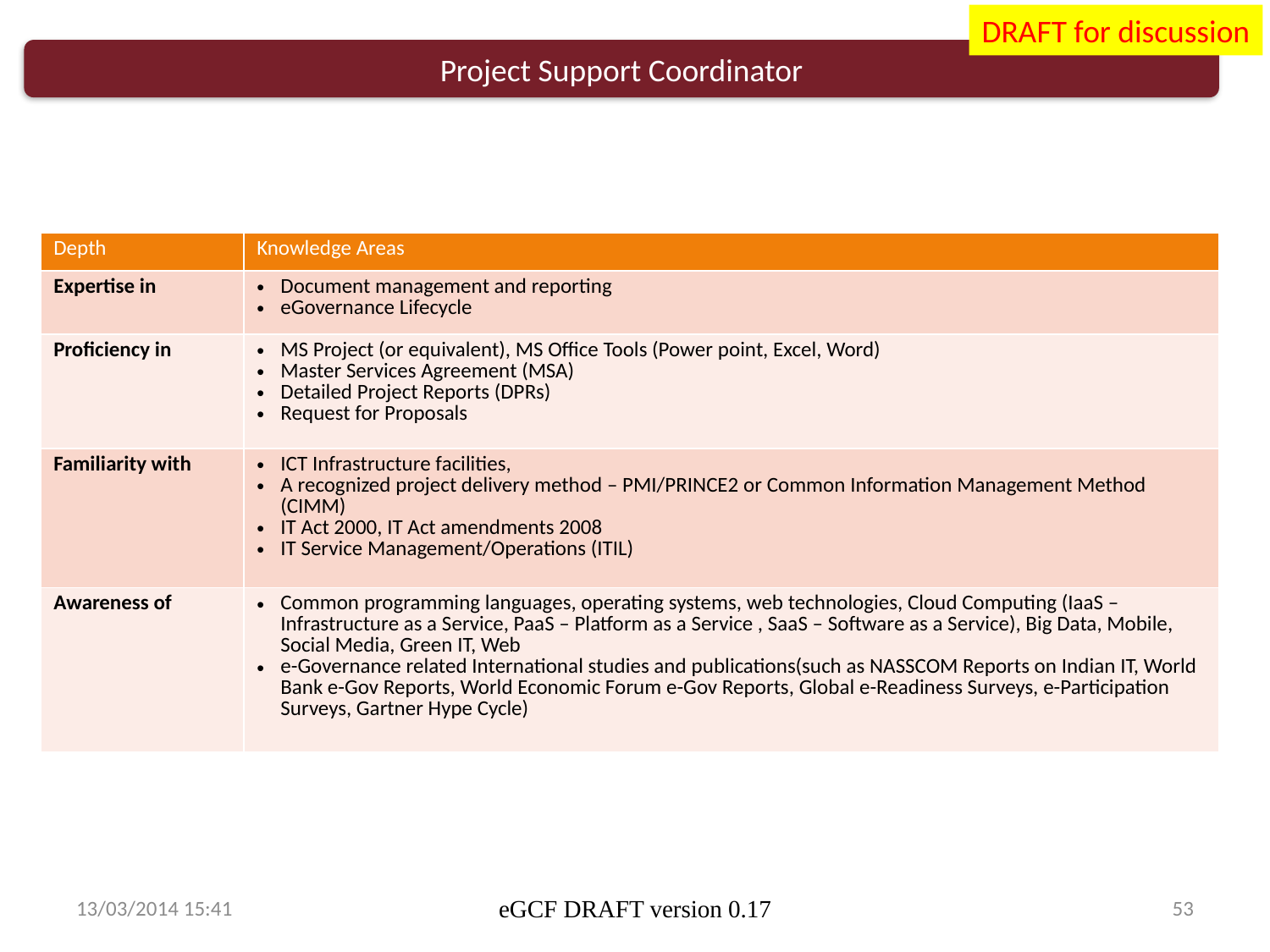

DRAFT for discussion
Project Support Coordinator
| Depth | Knowledge Areas |
| --- | --- |
| Expertise in | Document management and reporting eGovernance Lifecycle |
| Proficiency in | MS Project (or equivalent), MS Office Tools (Power point, Excel, Word) Master Services Agreement (MSA) Detailed Project Reports (DPRs) Request for Proposals |
| Familiarity with | ICT Infrastructure facilities, A recognized project delivery method – PMI/PRINCE2 or Common Information Management Method (CIMM) IT Act 2000, IT Act amendments 2008 IT Service Management/Operations (ITIL) |
| Awareness of | Common programming languages, operating systems, web technologies, Cloud Computing (IaaS – Infrastructure as a Service, PaaS – Platform as a Service , SaaS – Software as a Service), Big Data, Mobile, Social Media, Green IT, Web e-Governance related International studies and publications(such as NASSCOM Reports on Indian IT, World Bank e-Gov Reports, World Economic Forum e-Gov Reports, Global e-Readiness Surveys, e-Participation Surveys, Gartner Hype Cycle) |
13/03/2014 15:41
eGCF DRAFT version 0.17
53